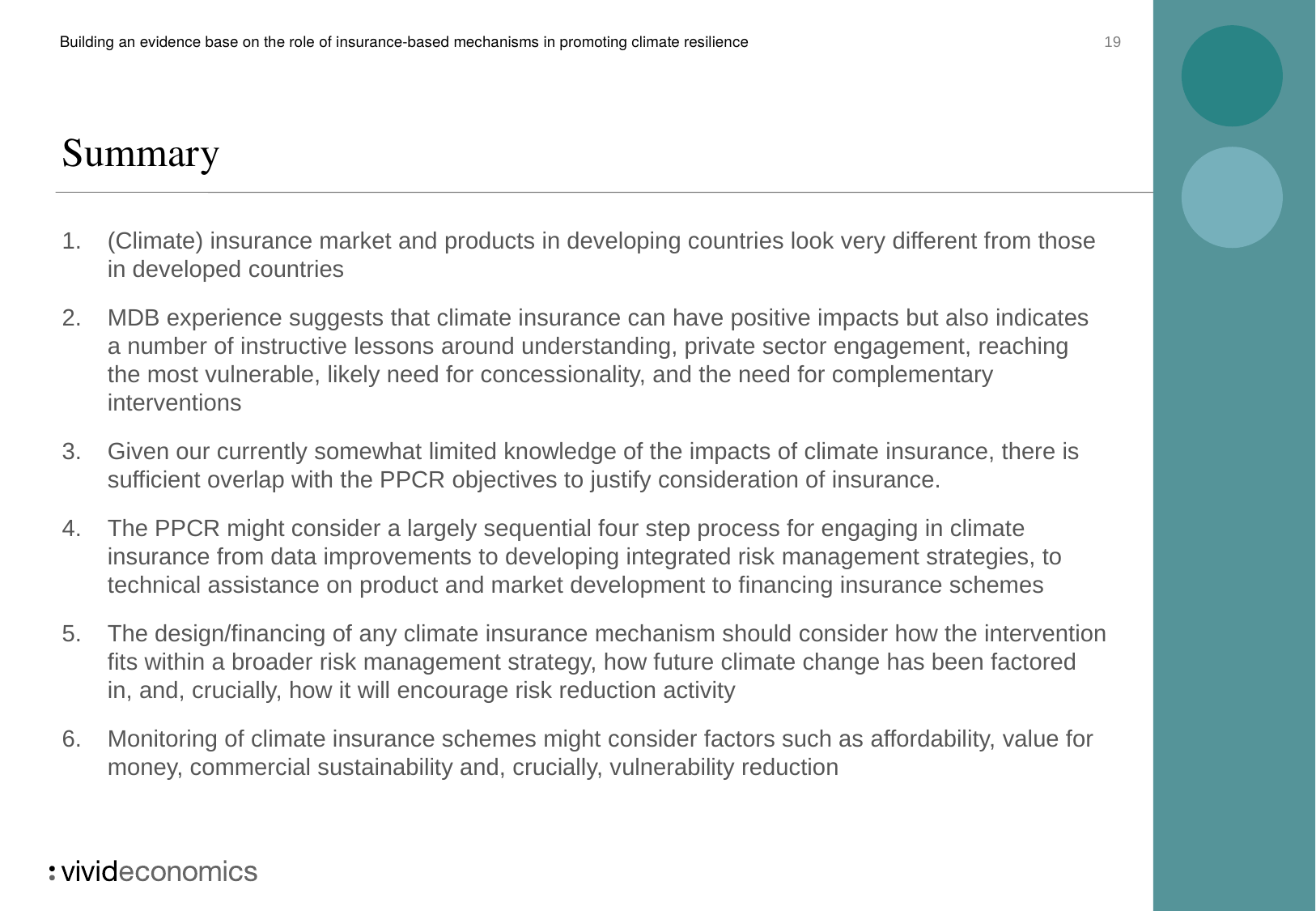

19
Building an evidence base on the role of insurance-based mechanisms in promoting climate resilience
# Summary
(Climate) insurance market and products in developing countries look very different from those in developed countries
MDB experience suggests that climate insurance can have positive impacts but also indicates a number of instructive lessons around understanding, private sector engagement, reaching the most vulnerable, likely need for concessionality, and the need for complementary interventions
Given our currently somewhat limited knowledge of the impacts of climate insurance, there is sufficient overlap with the PPCR objectives to justify consideration of insurance.
The PPCR might consider a largely sequential four step process for engaging in climate insurance from data improvements to developing integrated risk management strategies, to technical assistance on product and market development to financing insurance schemes
The design/financing of any climate insurance mechanism should consider how the intervention fits within a broader risk management strategy, how future climate change has been factored in, and, crucially, how it will encourage risk reduction activity
Monitoring of climate insurance schemes might consider factors such as affordability, value for money, commercial sustainability and, crucially, vulnerability reduction